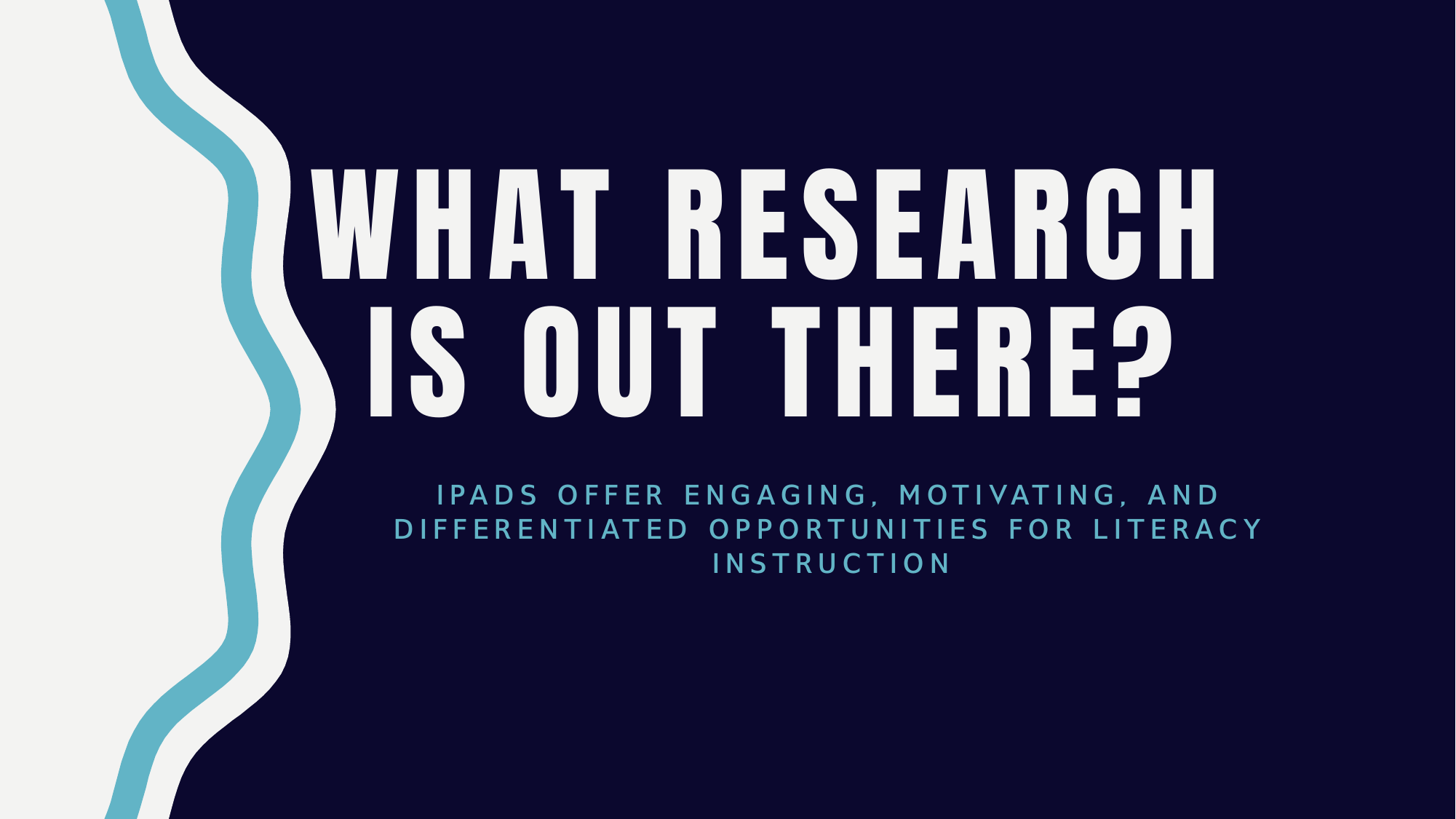

# WHAT RESEARCH IS OUT THERE?
IPADS OFFER ENGAGING, MOTIVATING, AND DIFFERENTIATED OPPORTUNITIES FOR LITERACY Instruction